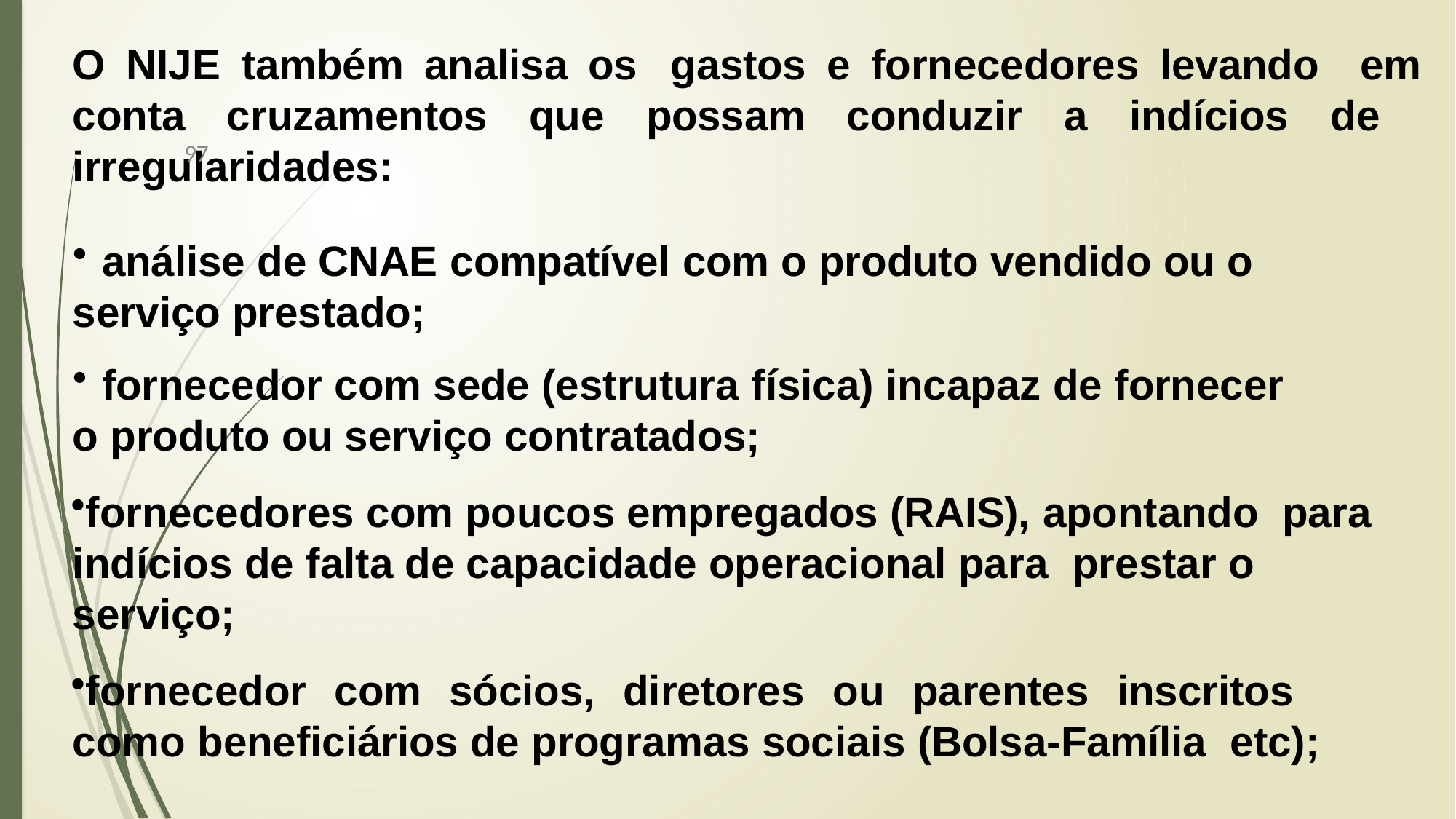

O NIJE também analisa os gastos e fornecedores levando  em conta cruzamentos que possam conduzir a indícios de  irregularidades:
análise de CNAE compatível com o produto vendido ou o
serviço prestado;

fornecedor com sede (estrutura física) incapaz de fornecer
o produto ou serviço contratados;

fornecedores com poucos empregados (RAIS), apontando  para indícios de falta de capacidade operacional para  prestar o serviço;

fornecedor com sócios, diretores ou parentes inscritos  como beneficiários de programas sociais (Bolsa-Família  etc);
97